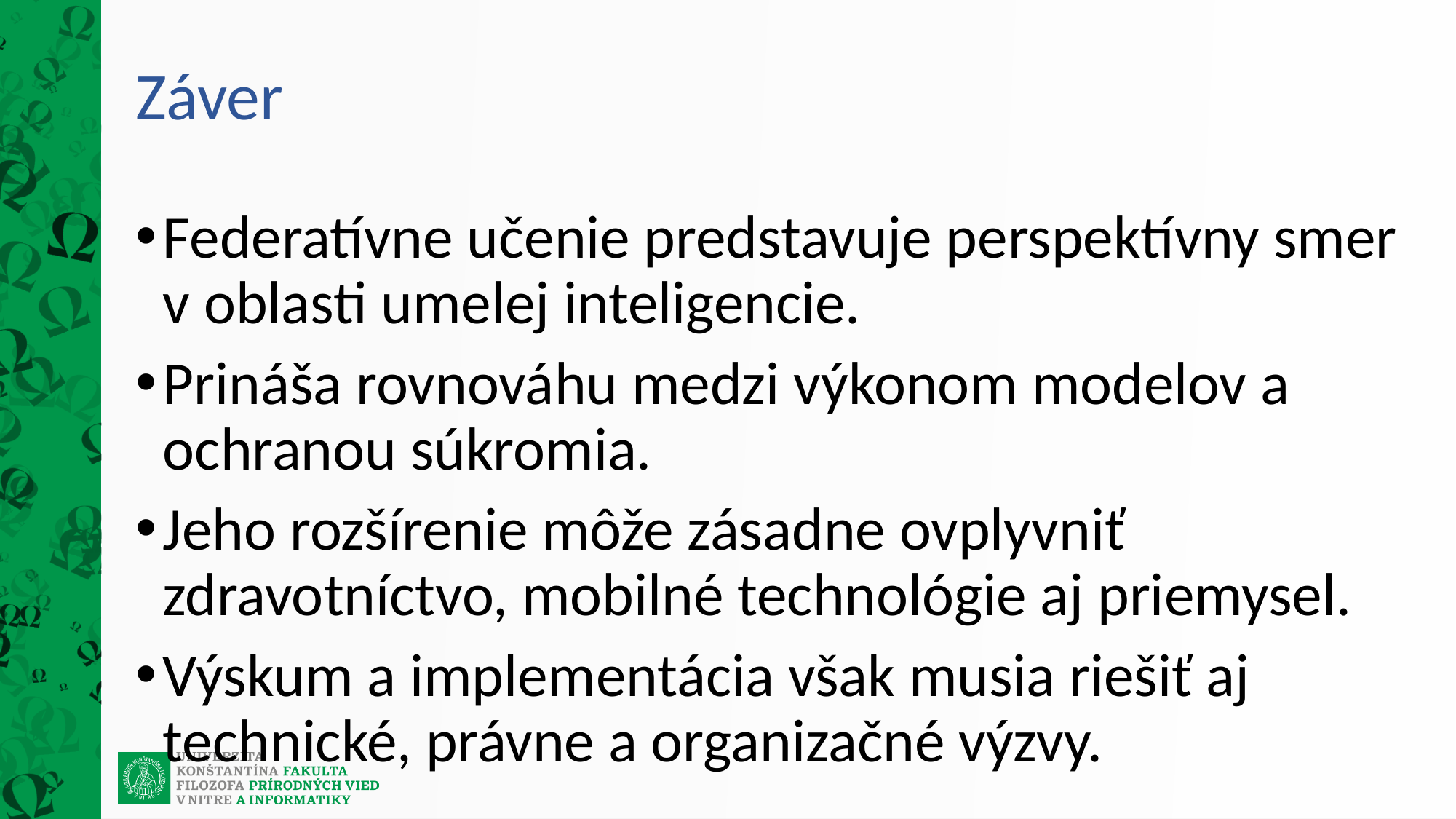

# Záver
Federatívne učenie predstavuje perspektívny smer v oblasti umelej inteligencie.
Prináša rovnováhu medzi výkonom modelov a ochranou súkromia.
Jeho rozšírenie môže zásadne ovplyvniť zdravotníctvo, mobilné technológie aj priemysel.
Výskum a implementácia však musia riešiť aj technické, právne a organizačné výzvy.